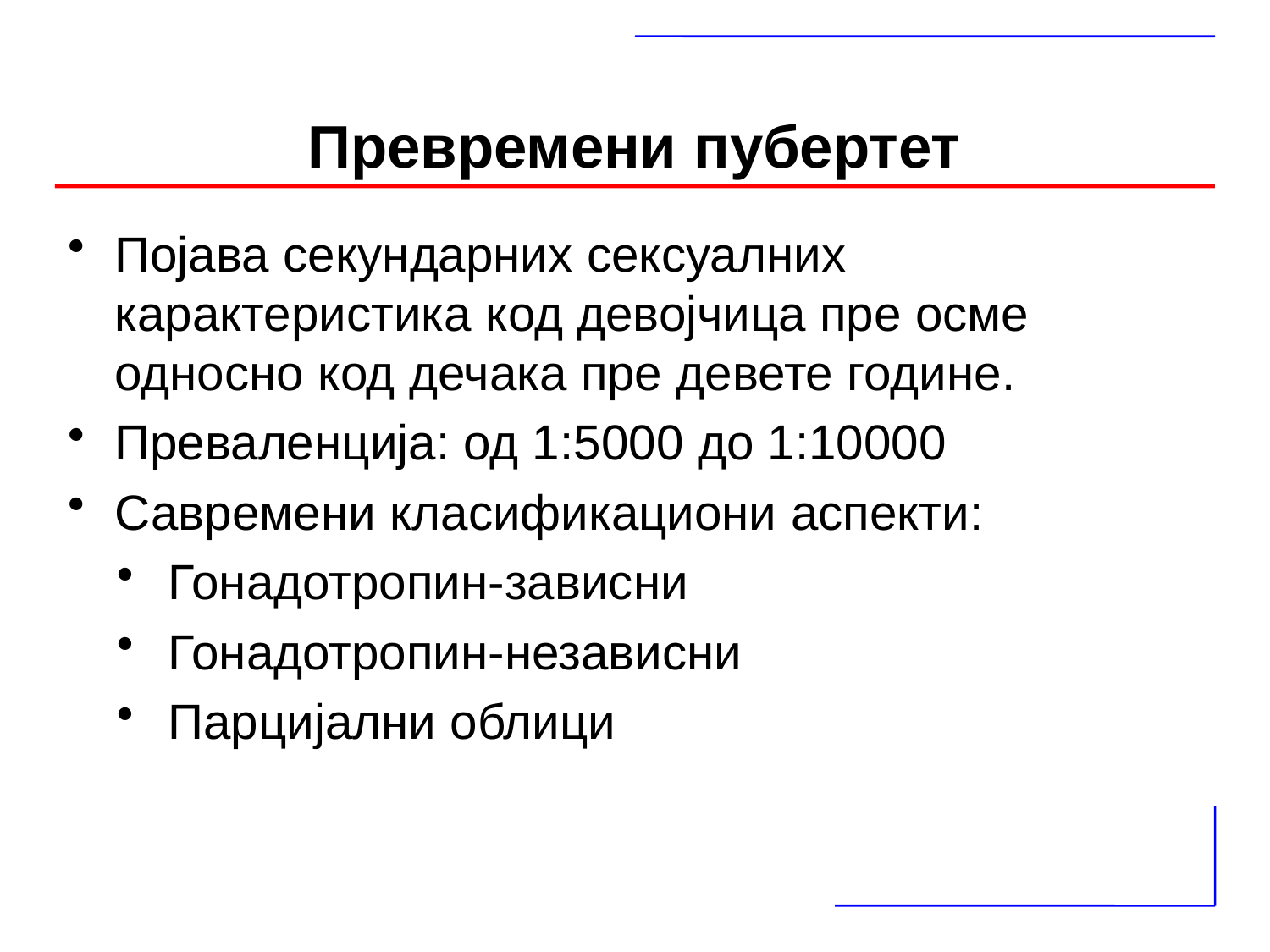

# Превремени пубертет
Појава секундарних сексуалних карактеристика код девојчица пре осме односно код дечака пре девете године.
Преваленција: од 1:5000 до 1:10000
Савремени класификациони аспекти:
Гонадотропин-зависни
Гонадотропин-независни
Парцијални облици